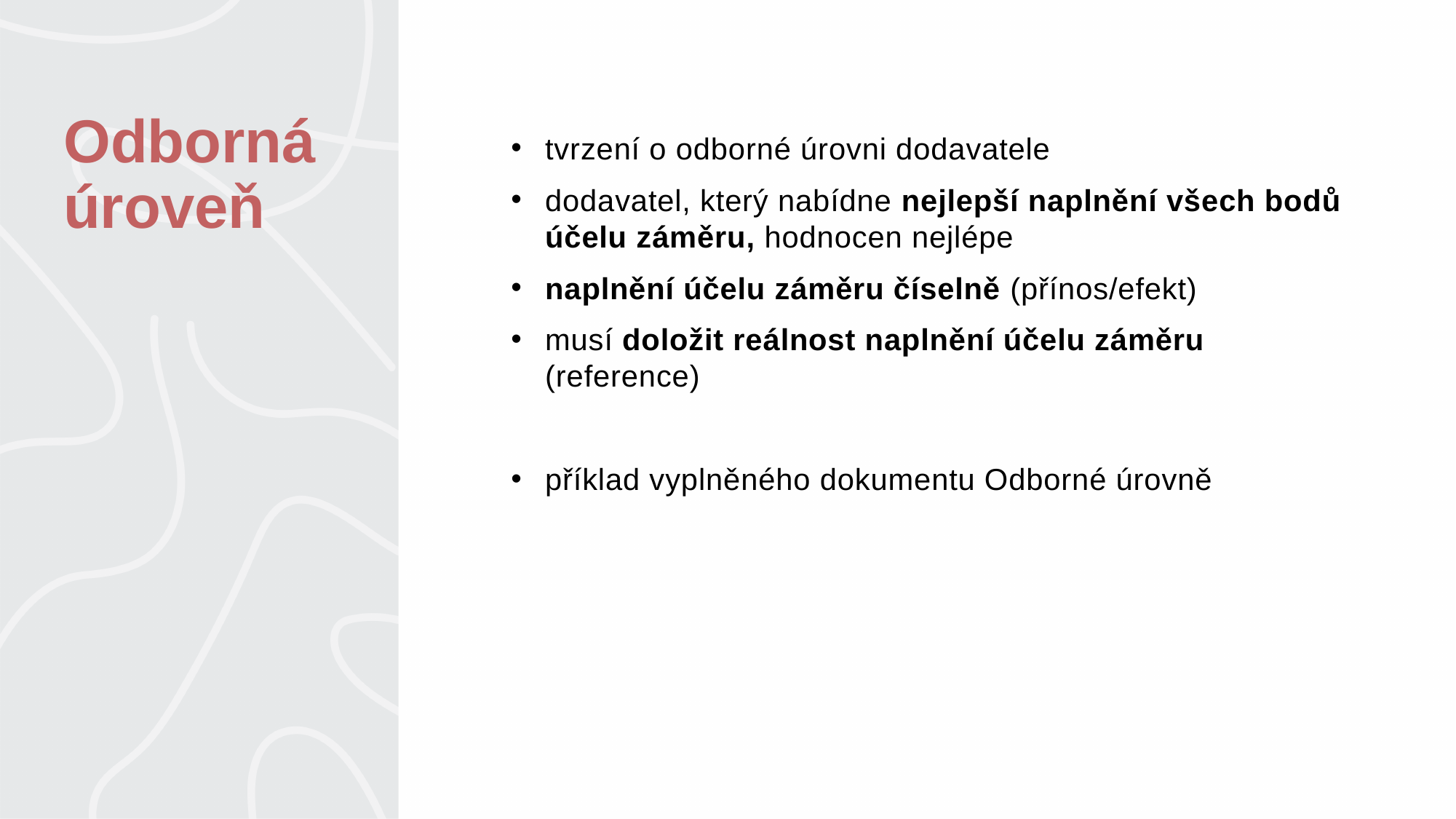

# Odborná úroveň
tvrzení o odborné úrovni dodavatele
dodavatel, který nabídne nejlepší naplnění všech bodů účelu záměru, hodnocen nejlépe
naplnění účelu záměru číselně (přínos/efekt)
musí doložit reálnost naplnění účelu záměru (reference)

příklad vyplněného dokumentu Odborné úrovně